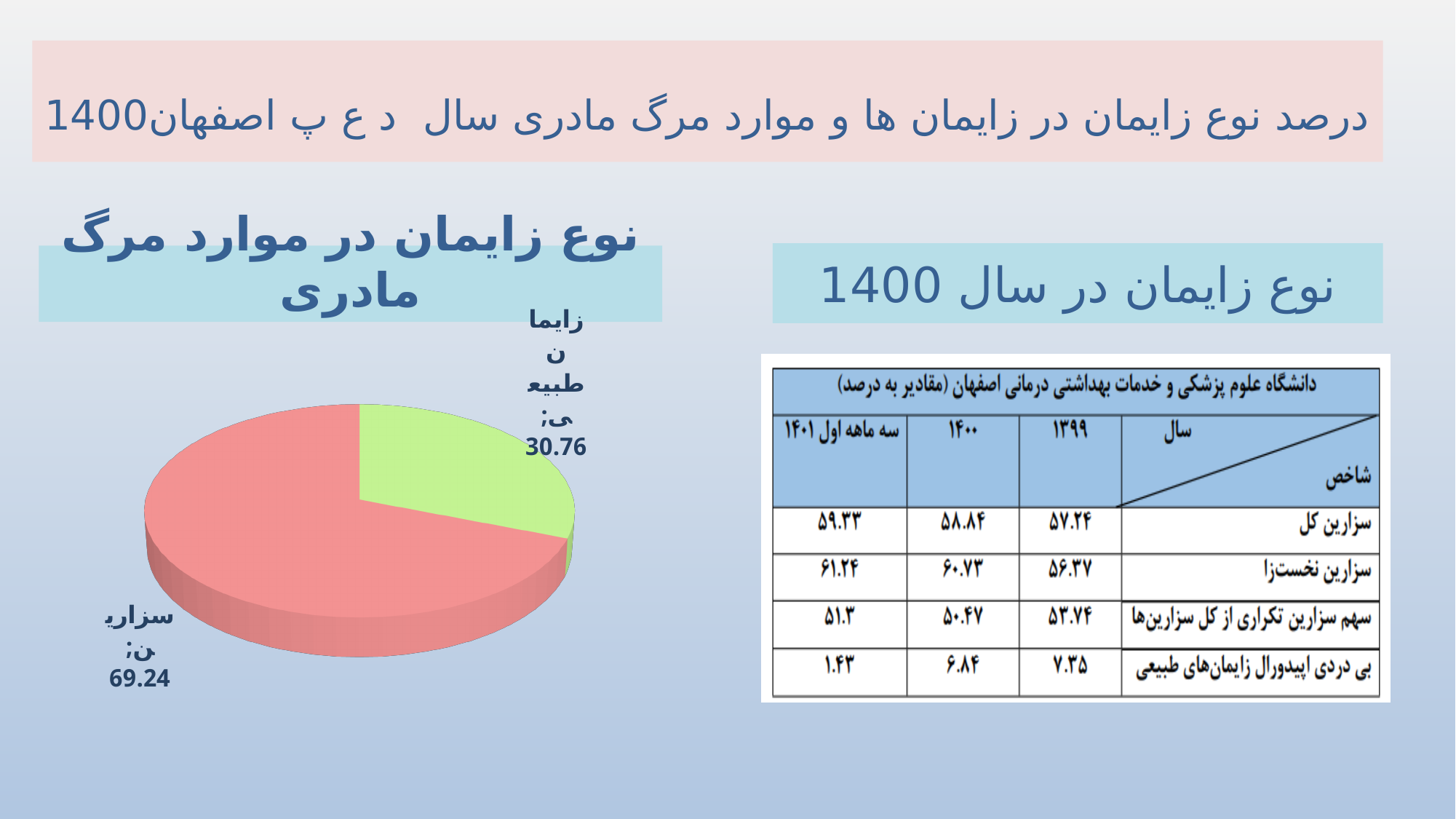

# درصد نوع زایمان در زایمان ها و موارد مرگ مادری سال  د ع پ اصفهان1400
نوع زایمان در سال 1400
نوع زایمان در موارد مرگ مادری

[unsupported chart]

[unsupported chart]

[unsupported chart]